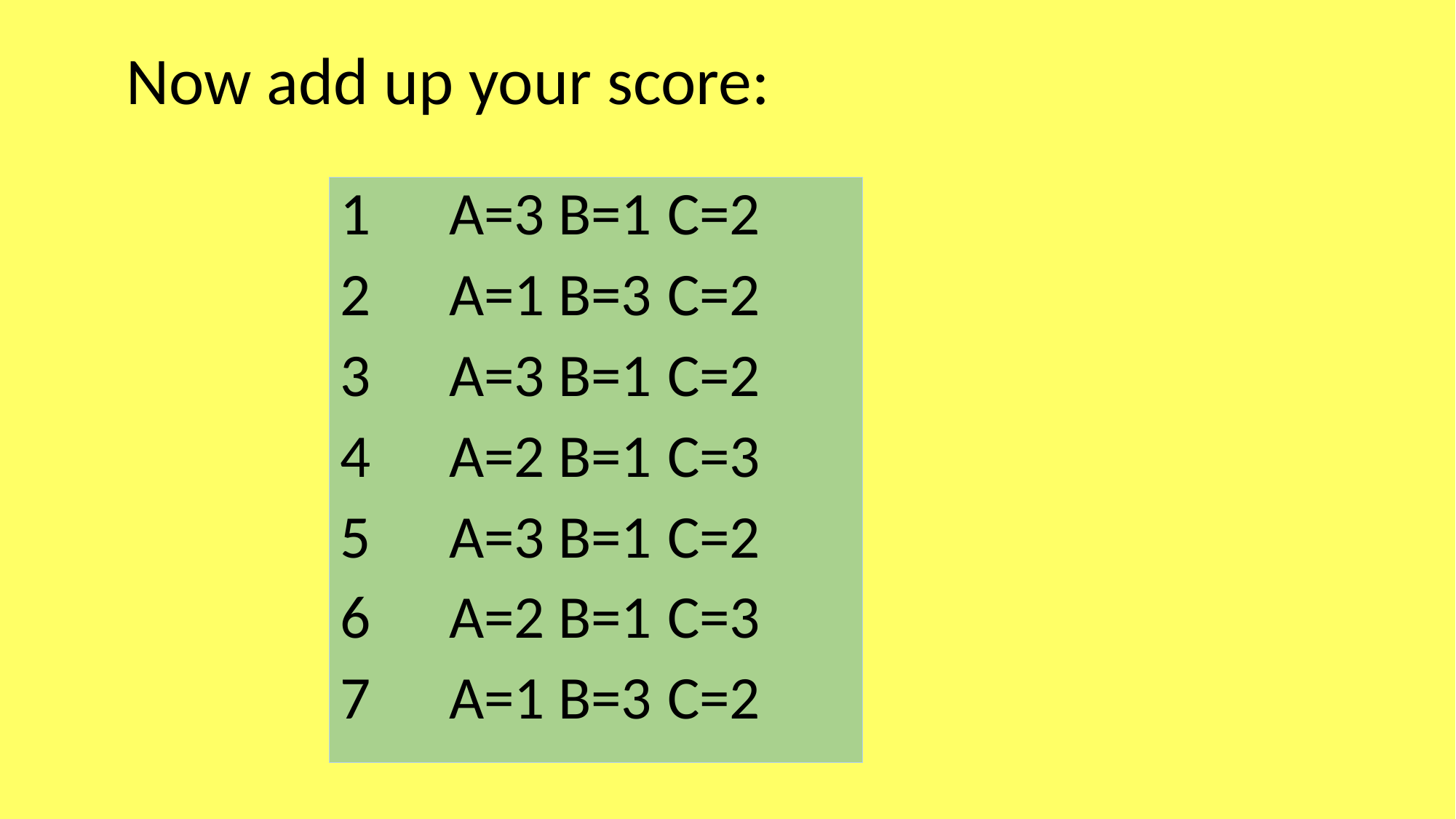

# Now add up your score:
1	A=3	B=1	C=2
2	A=1	B=3	C=2
3	A=3	B=1	C=2
4	A=2	B=1	C=3
5	A=3	B=1	C=2
6	A=2	B=1	C=3
7	A=1	B=3	C=2